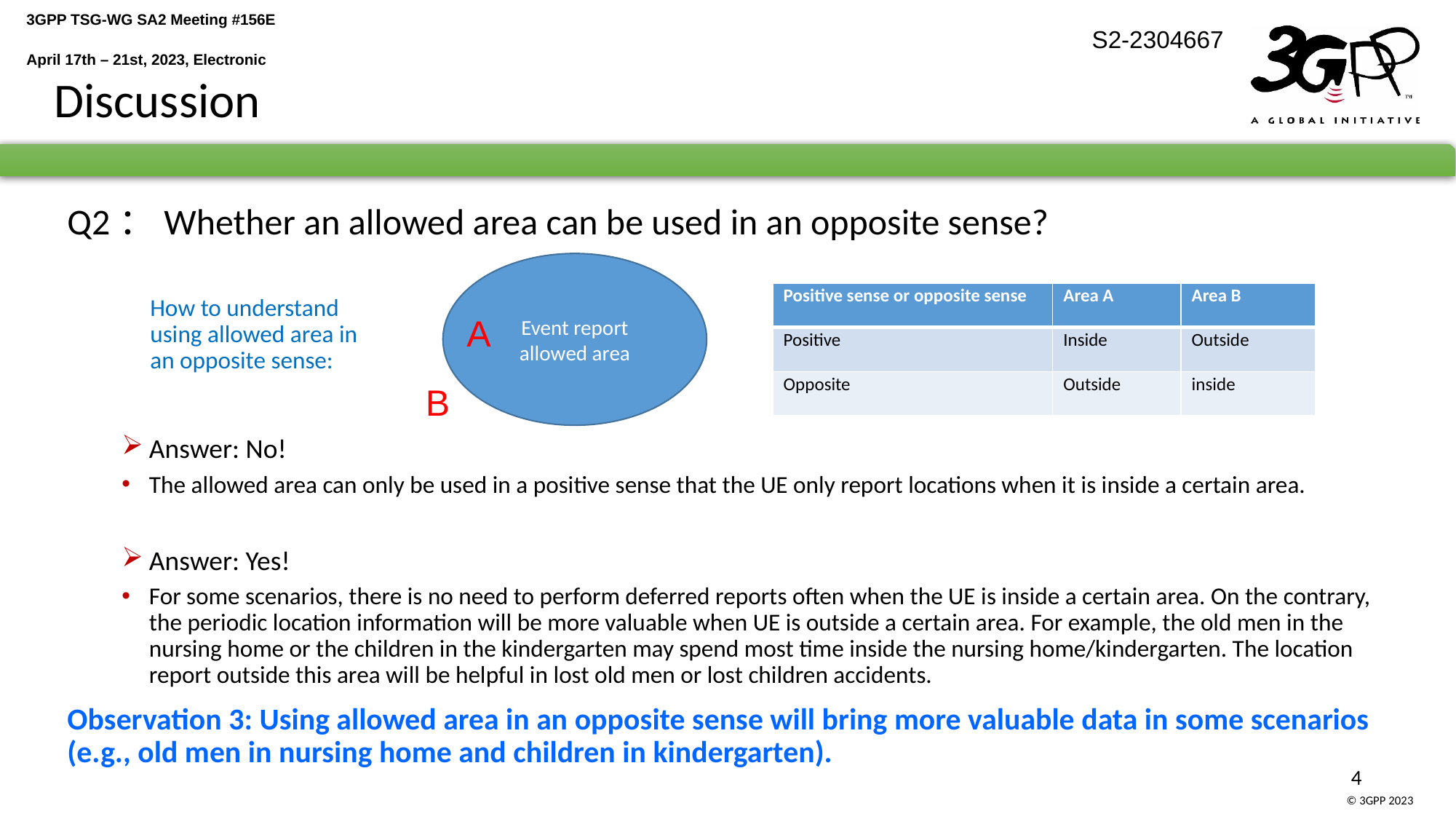

Discussion
Q2：Whether an allowed area can be used in an opposite sense?

Answer: No!
The allowed area can only be used in a positive sense that the UE only report locations when it is inside a certain area.

Answer: Yes!
For some scenarios, there is no need to perform deferred reports often when the UE is inside a certain area. On the contrary, the periodic location information will be more valuable when UE is outside a certain area. For example, the old men in the nursing home or the children in the kindergarten may spend most time inside the nursing home/kindergarten. The location report outside this area will be helpful in lost old men or lost children accidents.
Observation 3: Using allowed area in an opposite sense will bring more valuable data in some scenarios (e.g., old men in nursing home and children in kindergarten).
Event report allowed area
A
B
| Positive sense or opposite sense | Area A | Area B |
| --- | --- | --- |
| Positive | Inside | Outside |
| Opposite | Outside | inside |
How to understand using allowed area in an opposite sense: